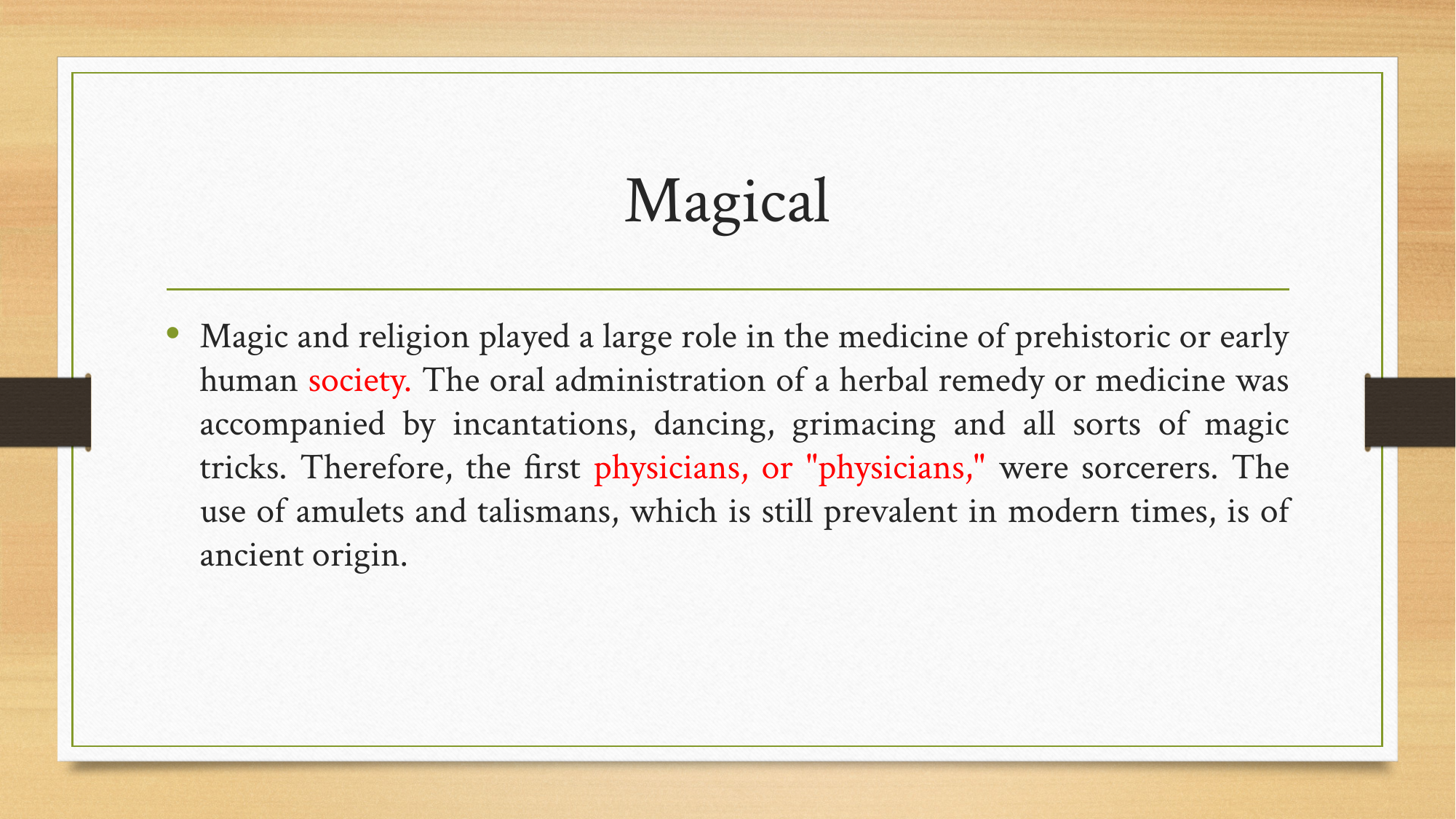

# Magical
Magic and religion played a large role in the medicine of prehistoric or early human society. The oral administration of a herbal remedy or medicine was accompanied by incantations, dancing, grimacing and all sorts of magic tricks. Therefore, the first physicians, or "physicians," were sorcerers. The use of amulets and talismans, which is still prevalent in modern times, is of ancient origin.